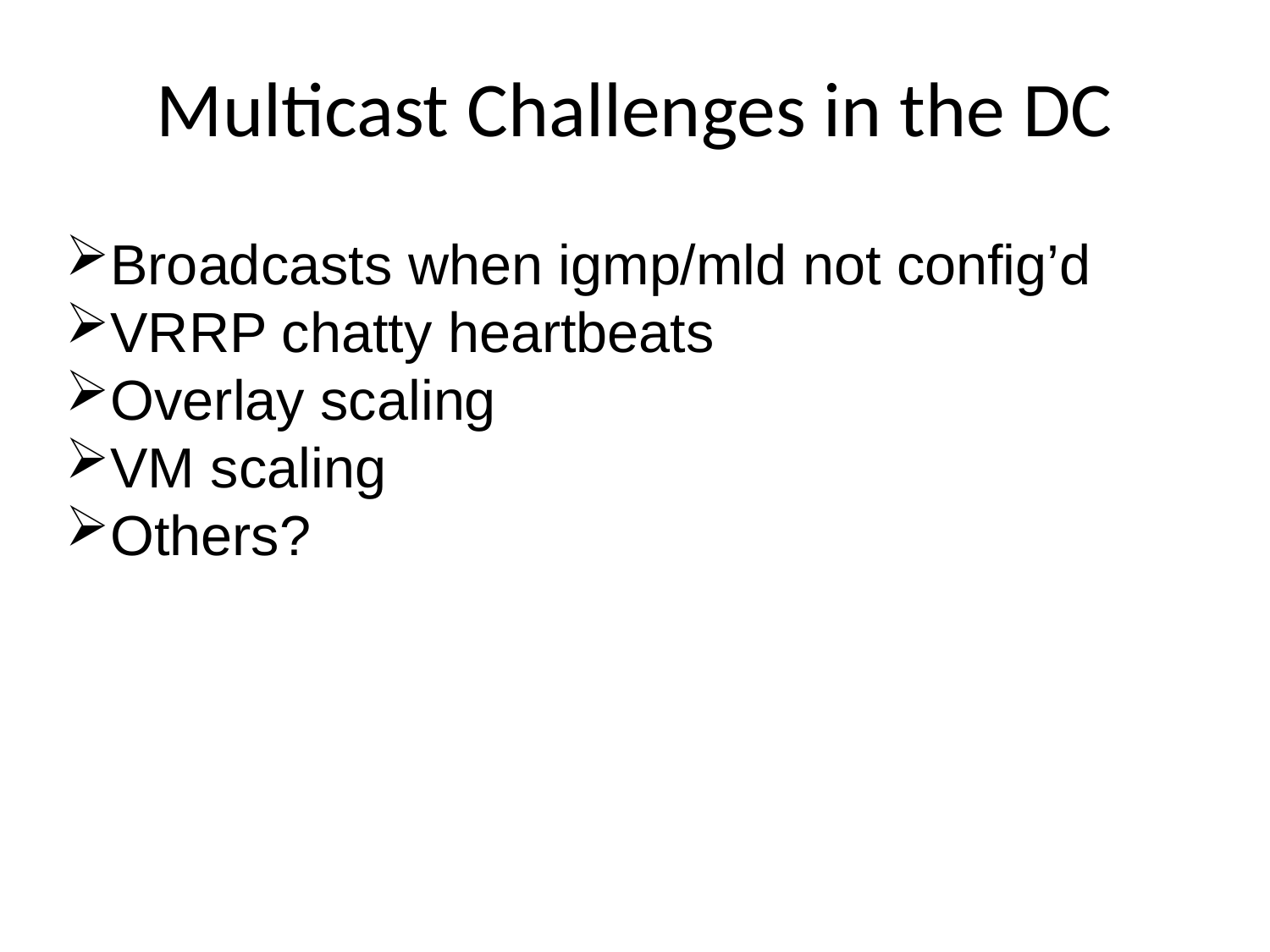

Multicast Challenges in the DC
Broadcasts when igmp/mld not config’d
VRRP chatty heartbeats
Overlay scaling
VM scaling
Others?